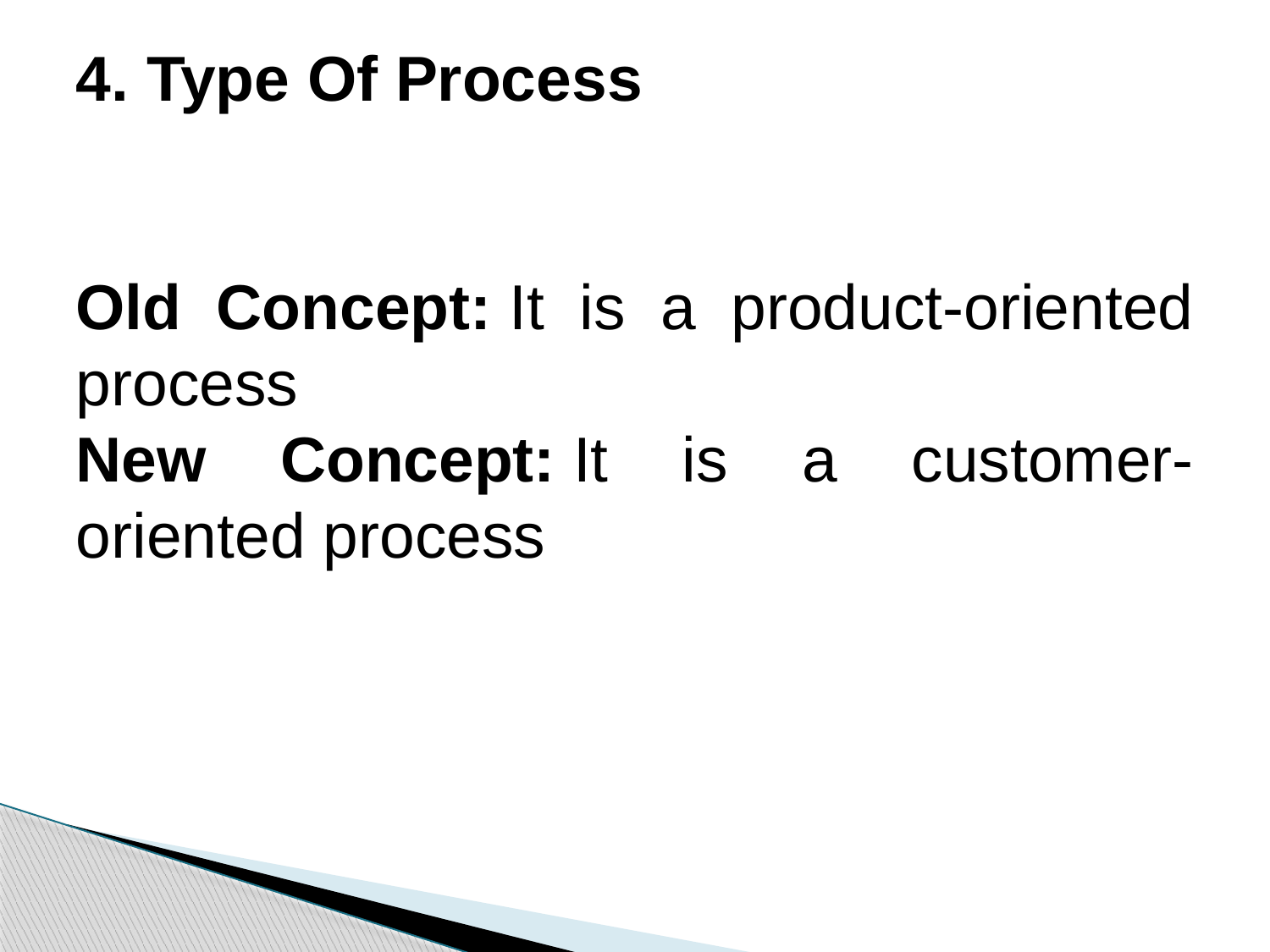

4. Type Of Process

Old Concept: It is a product-oriented process
New Concept: It is a customer-oriented process